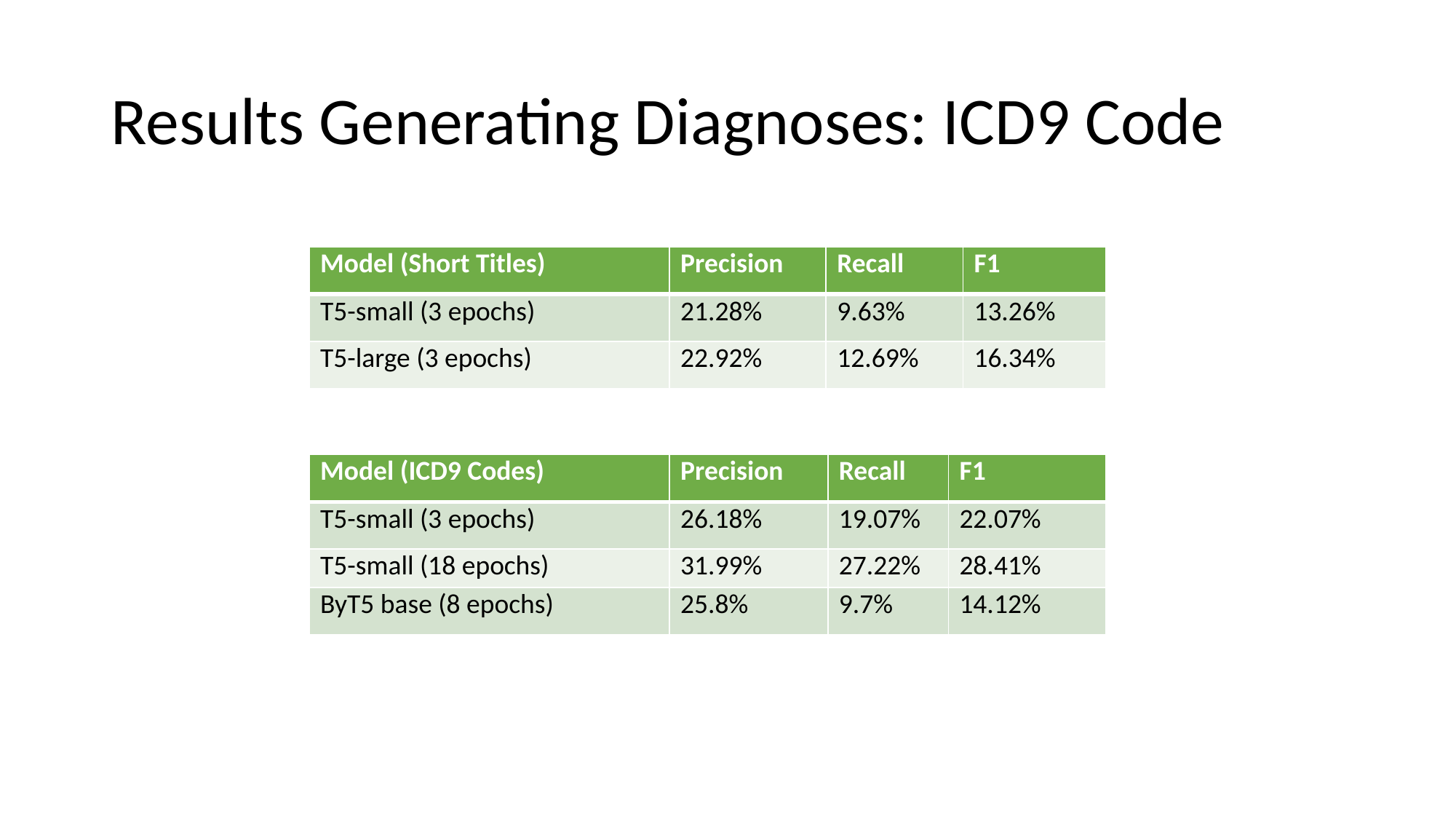

# Results Generating Diagnoses: ICD9 Code
| Model (Short Titles) | Precision | Recall | F1 |
| --- | --- | --- | --- |
| T5-small (3 epochs) | 21.28% | 9.63% | 13.26% |
| T5-large (3 epochs) | 22.92% | 12.69% | 16.34% |
| Model (ICD9 Codes) | Precision | Recall | F1 |
| --- | --- | --- | --- |
| T5-small (3 epochs) | 26.18% | 19.07% | 22.07% |
| T5-small (18 epochs) | 31.99% | 27.22% | 28.41% |
| ByT5 base (8 epochs) | 25.8% | 9.7% | 14.12% |